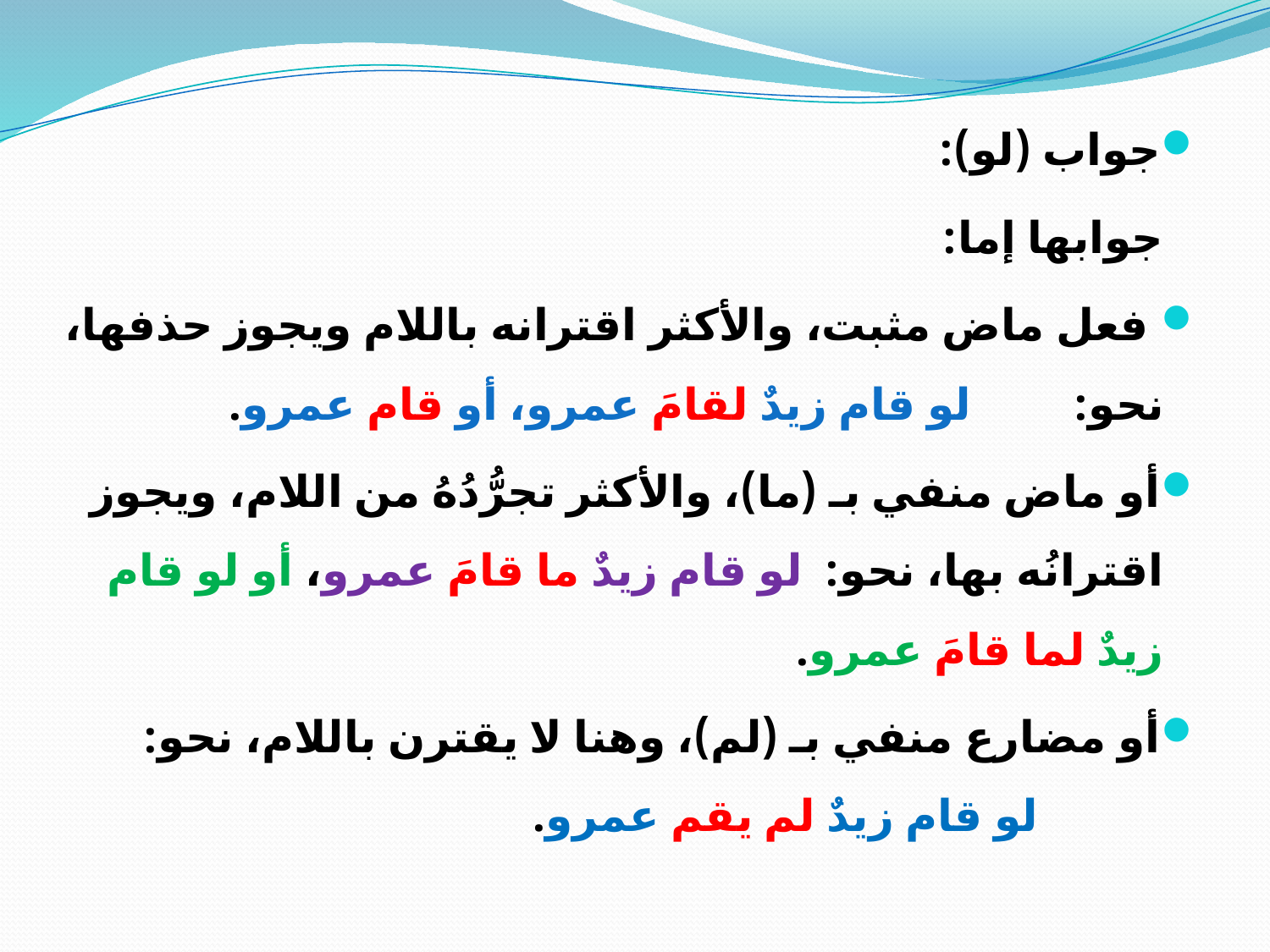

جواب (لو):
   جوابها إما:
 فعل ماض مثبت، والأكثر اقترانه باللام ويجوز حذفها، نحو:         لو قام زيدٌ لقامَ عمرو، أو قام عمرو.
أو ماض منفي بـ (ما)، والأكثر تجرُّدُهُ من اللام، ويجوز اقترانُه بها، نحو:  لو قام زيدٌ ما قامَ عمرو، أو لو قام زيدٌ لما قامَ عمرو.
أو مضارع منفي بـ (لم)، وهنا لا يقترن باللام، نحو:                   لو قام زيدٌ لم يقم عمرو.